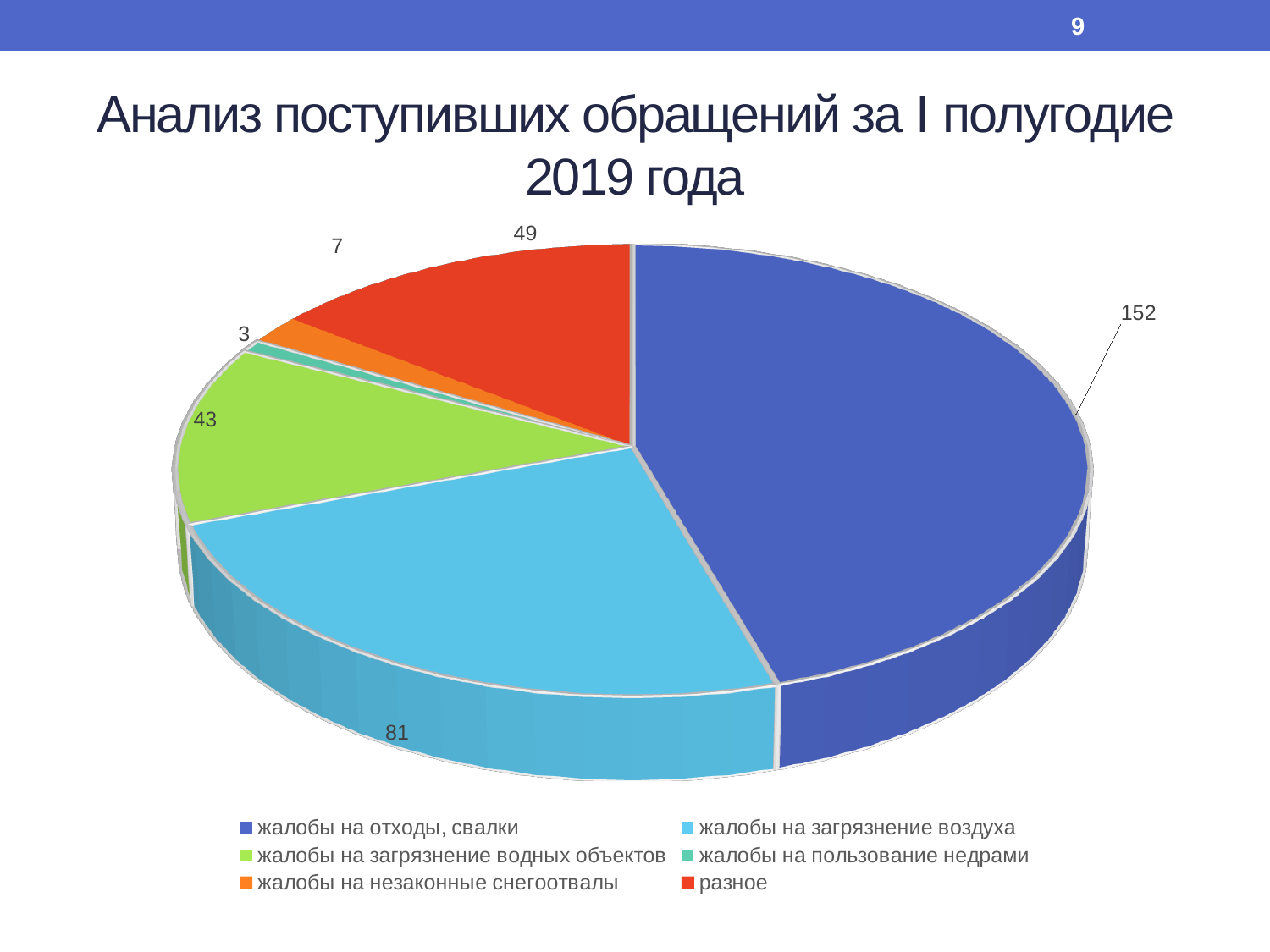

9
# Анализ поступивших обращений за I полугодие 2019 года

[unsupported chart]